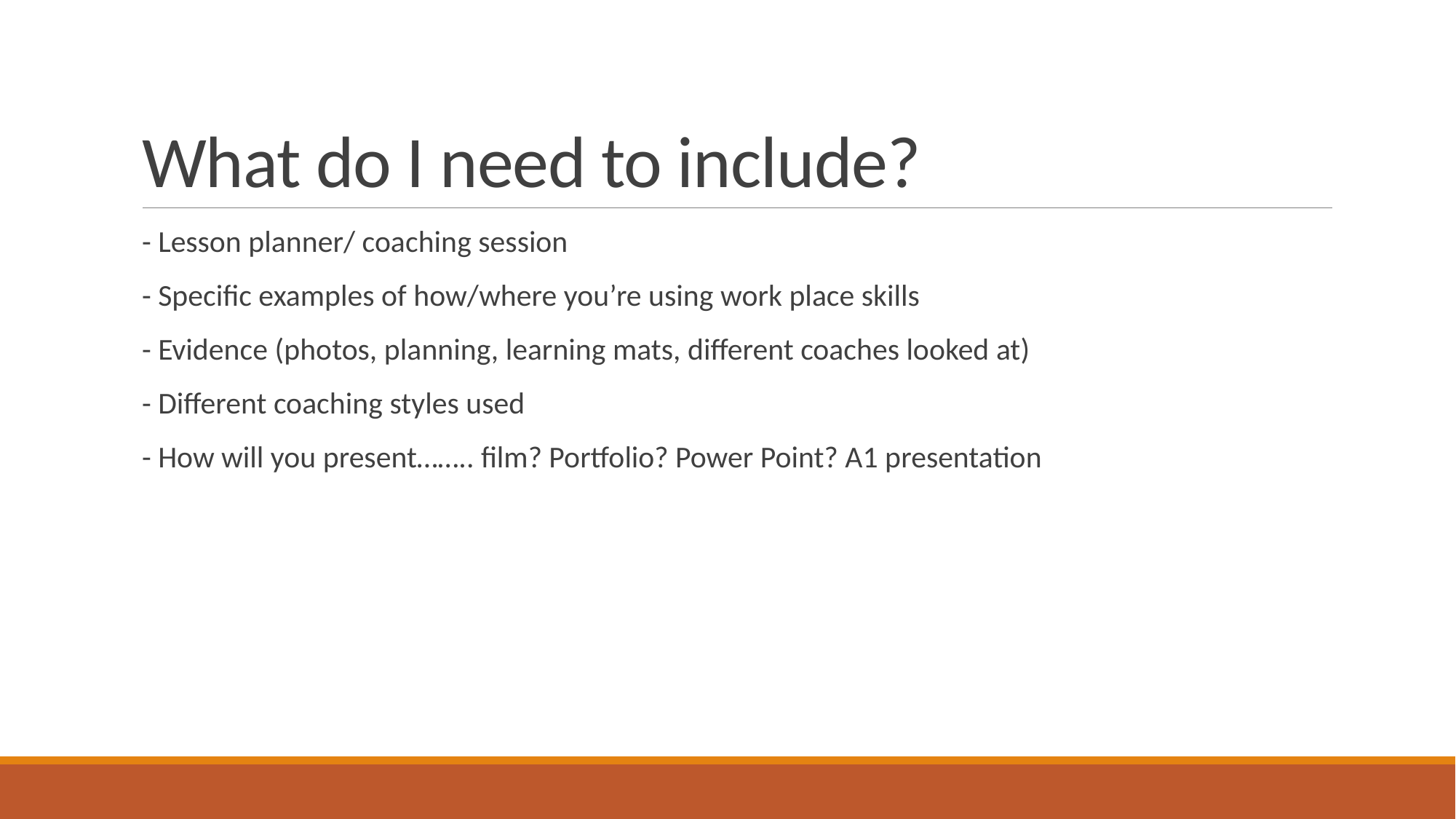

# What do I need to include?
- Lesson planner/ coaching session
- Specific examples of how/where you’re using work place skills
- Evidence (photos, planning, learning mats, different coaches looked at)
- Different coaching styles used
- How will you present…….. film? Portfolio? Power Point? A1 presentation